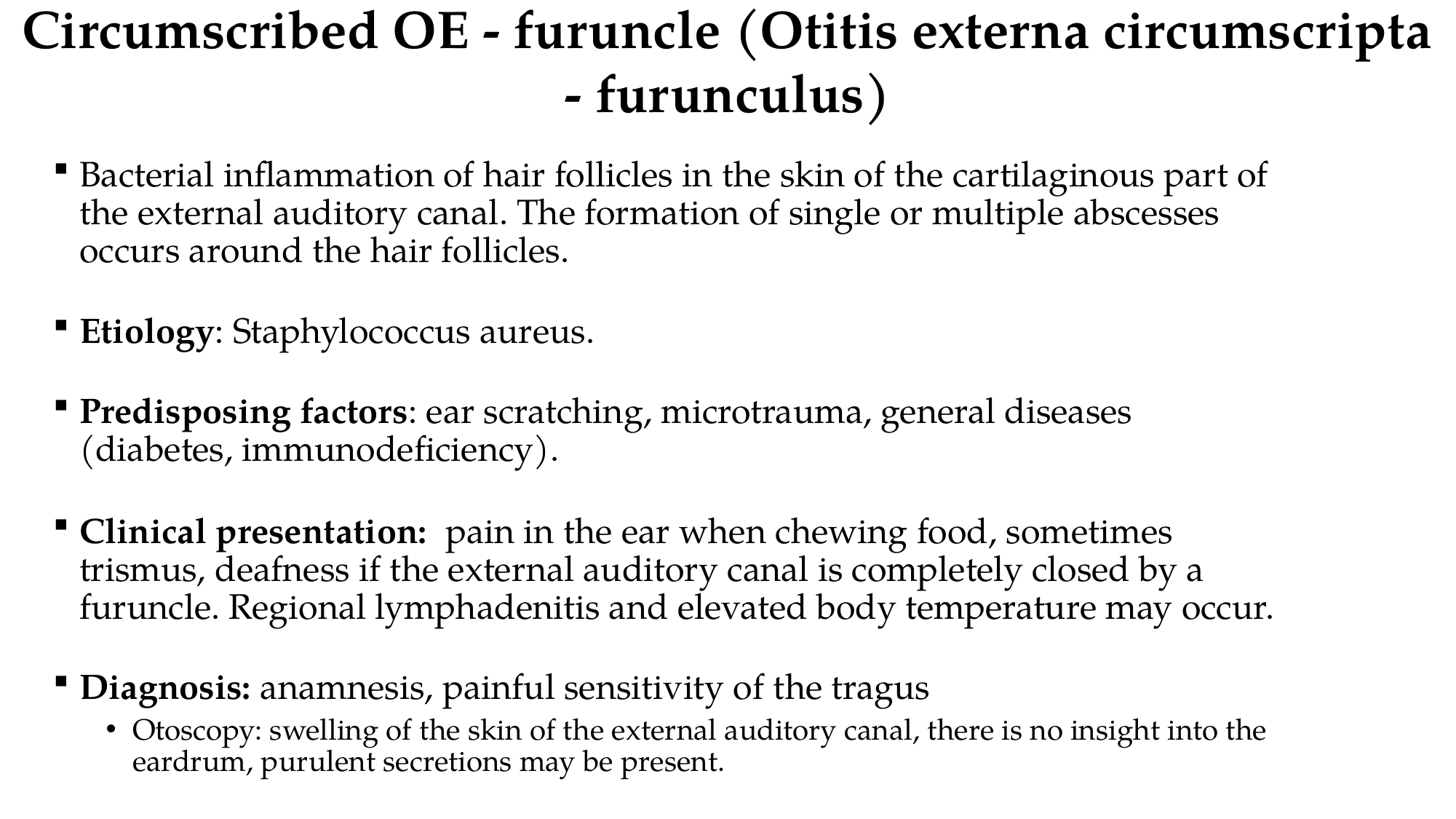

Circumscribed OE - furuncle (Otitis externa circumscripta - furunculus)
Bacterial inflammation of hair follicles in the skin of the cartilaginous part of the external auditory canal. The formation of single or multiple abscesses occurs around the hair follicles.

Etiology: Staphylococcus aureus.

Predisposing factors: ear scratching, microtrauma, general diseases (diabetes, immunodeficiency).

Clinical presentation:  pain in the ear when chewing food, sometimes trismus, deafness if the external auditory canal is completely closed by a furuncle. Regional lymphadenitis and elevated body temperature may occur.

Diagnosis: anamnesis, painful sensitivity of the tragus
Otoscopy: swelling of the skin of the external auditory canal, there is no insight into the eardrum, purulent secretions may be present.